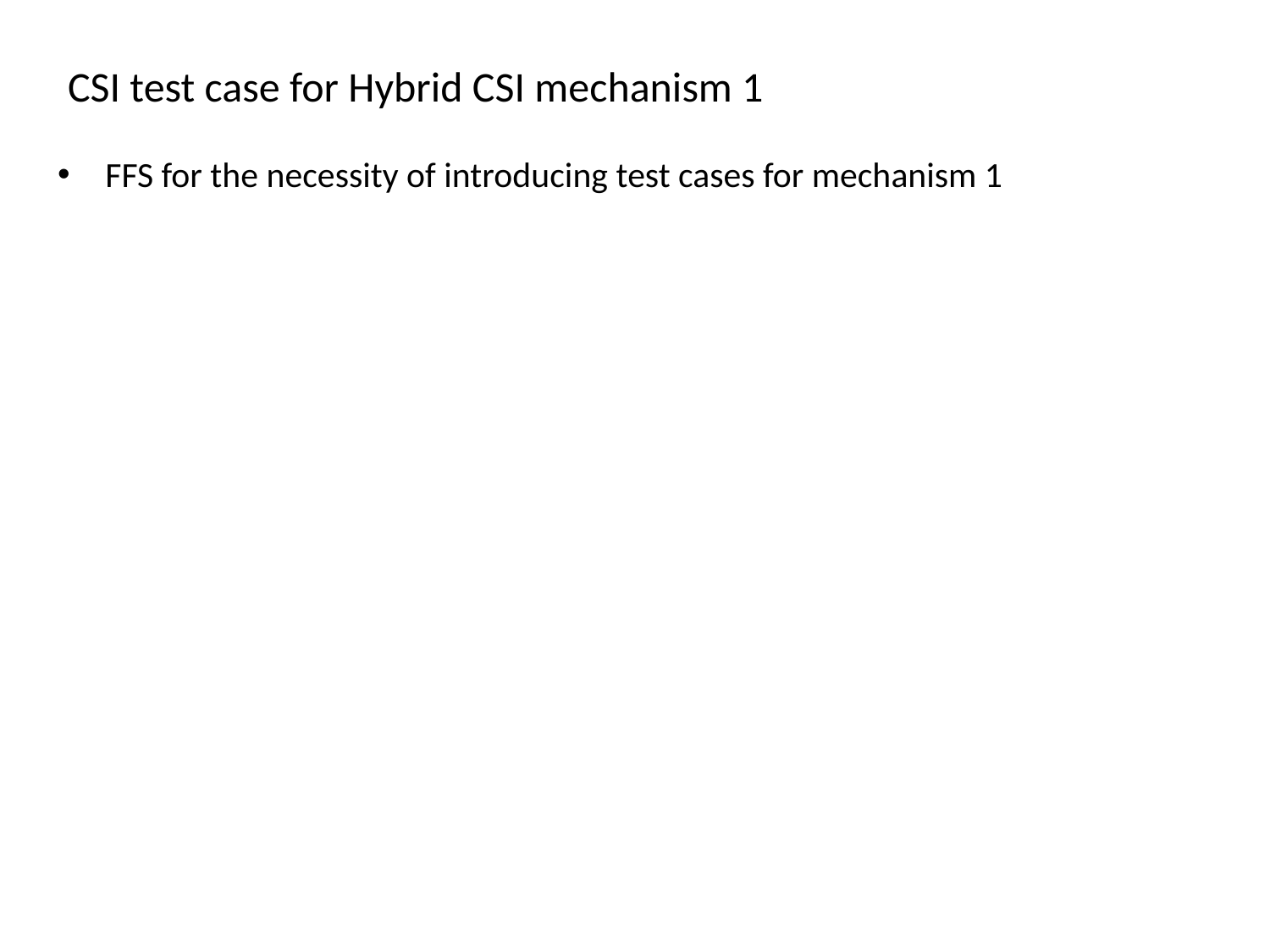

# CSI test case for Hybrid CSI mechanism 1
FFS for the necessity of introducing test cases for mechanism 1